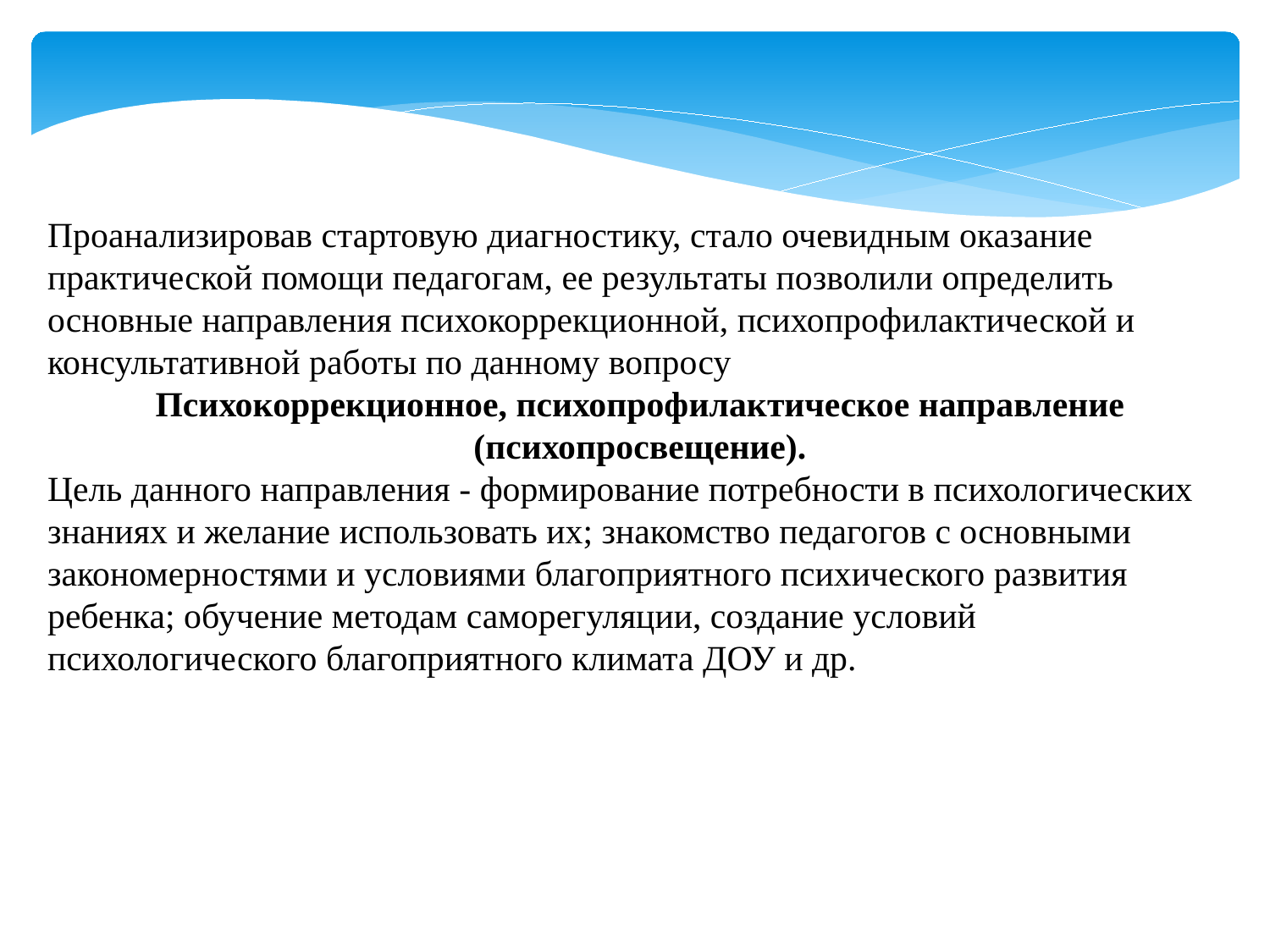

Проанализировав стартовую диагностику, стало очевидным оказание практической помощи педагогам, ее результаты позволили определить основные направления психокоррекционной, психопрофилактической и консультативной работы по данному вопросу
Психокоррекционное, психопрофилактическое направление (психопросвещение).
Цель данного направления - формирование потребности в психологических знаниях и желание использовать их; знакомство педагогов с основными закономерностями и условиями благоприятного психического развития ребенка; обучение методам саморегуляции, создание условий психологического благоприятного климата ДОУ и др.